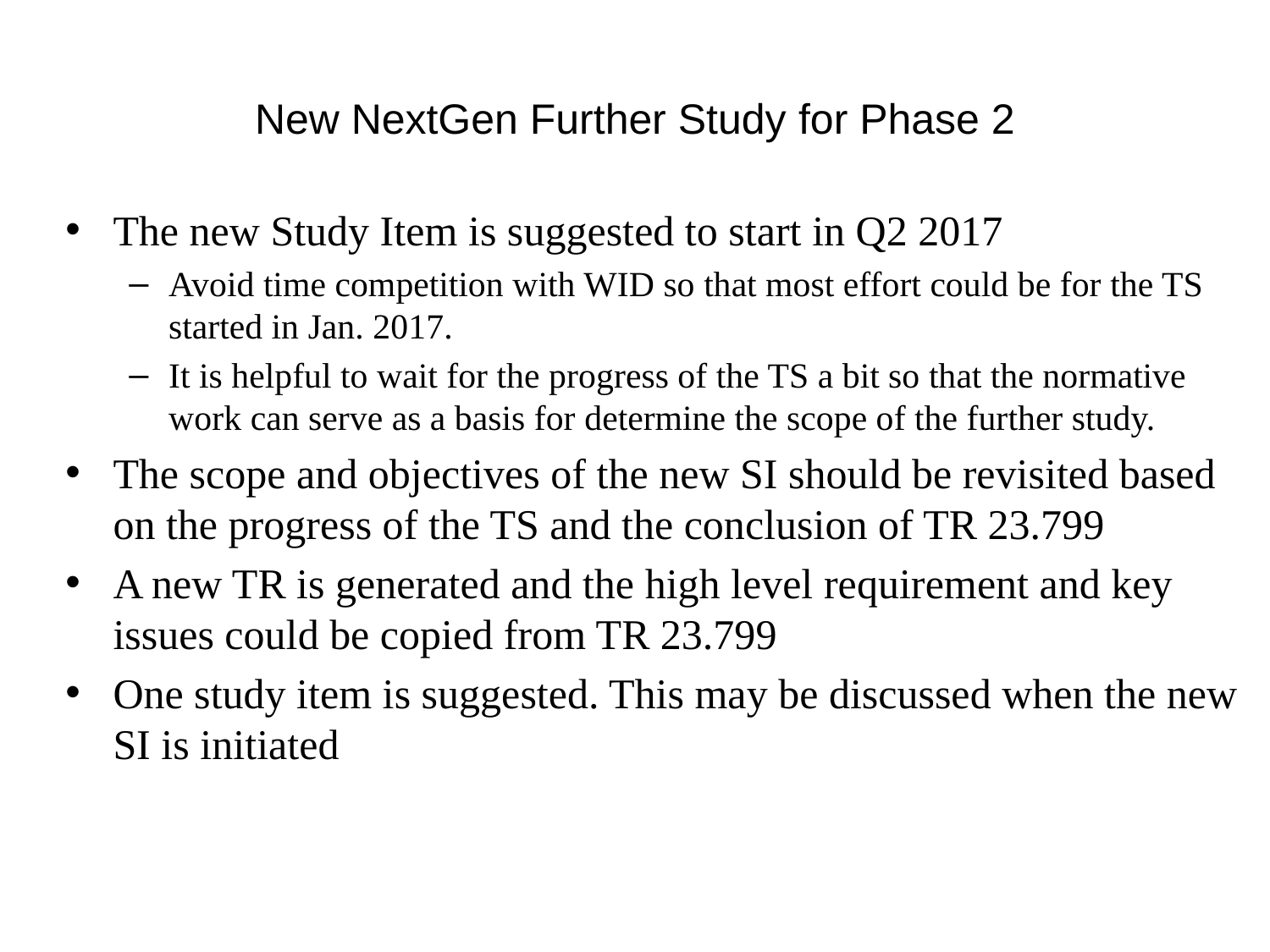

# New NextGen Further Study for Phase 2
The new Study Item is suggested to start in Q2 2017
Avoid time competition with WID so that most effort could be for the TS started in Jan. 2017.
It is helpful to wait for the progress of the TS a bit so that the normative work can serve as a basis for determine the scope of the further study.
The scope and objectives of the new SI should be revisited based on the progress of the TS and the conclusion of TR 23.799
A new TR is generated and the high level requirement and key issues could be copied from TR 23.799
One study item is suggested. This may be discussed when the new SI is initiated